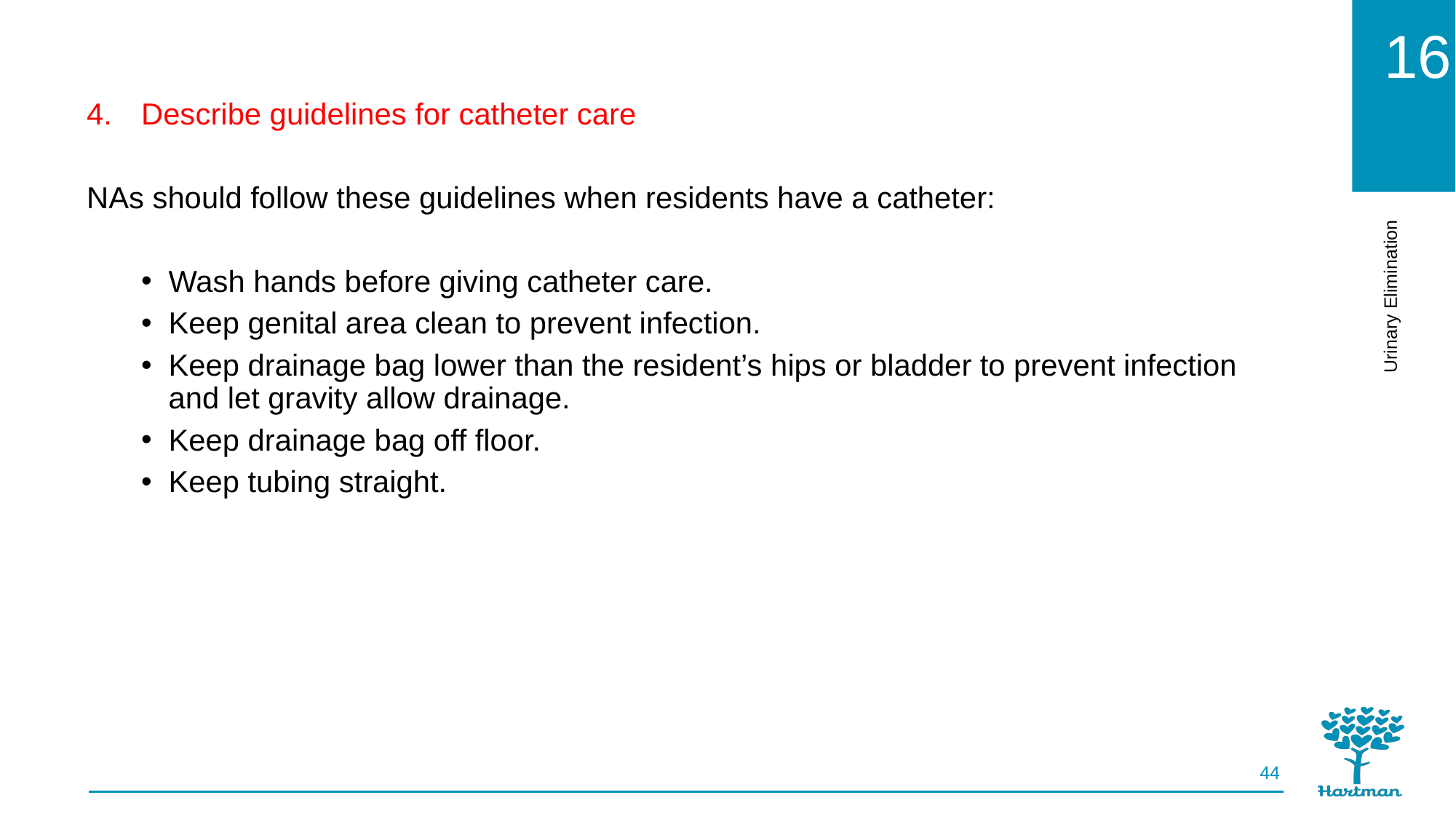

Describe guidelines for catheter care

NAs should follow these guidelines when residents have a catheter:

Wash hands before giving catheter care.
Keep genital area clean to prevent infection.
Keep drainage bag lower than the resident’s hips or bladder to prevent infection and let gravity allow drainage.
Keep drainage bag off floor.
Keep tubing straight.

44